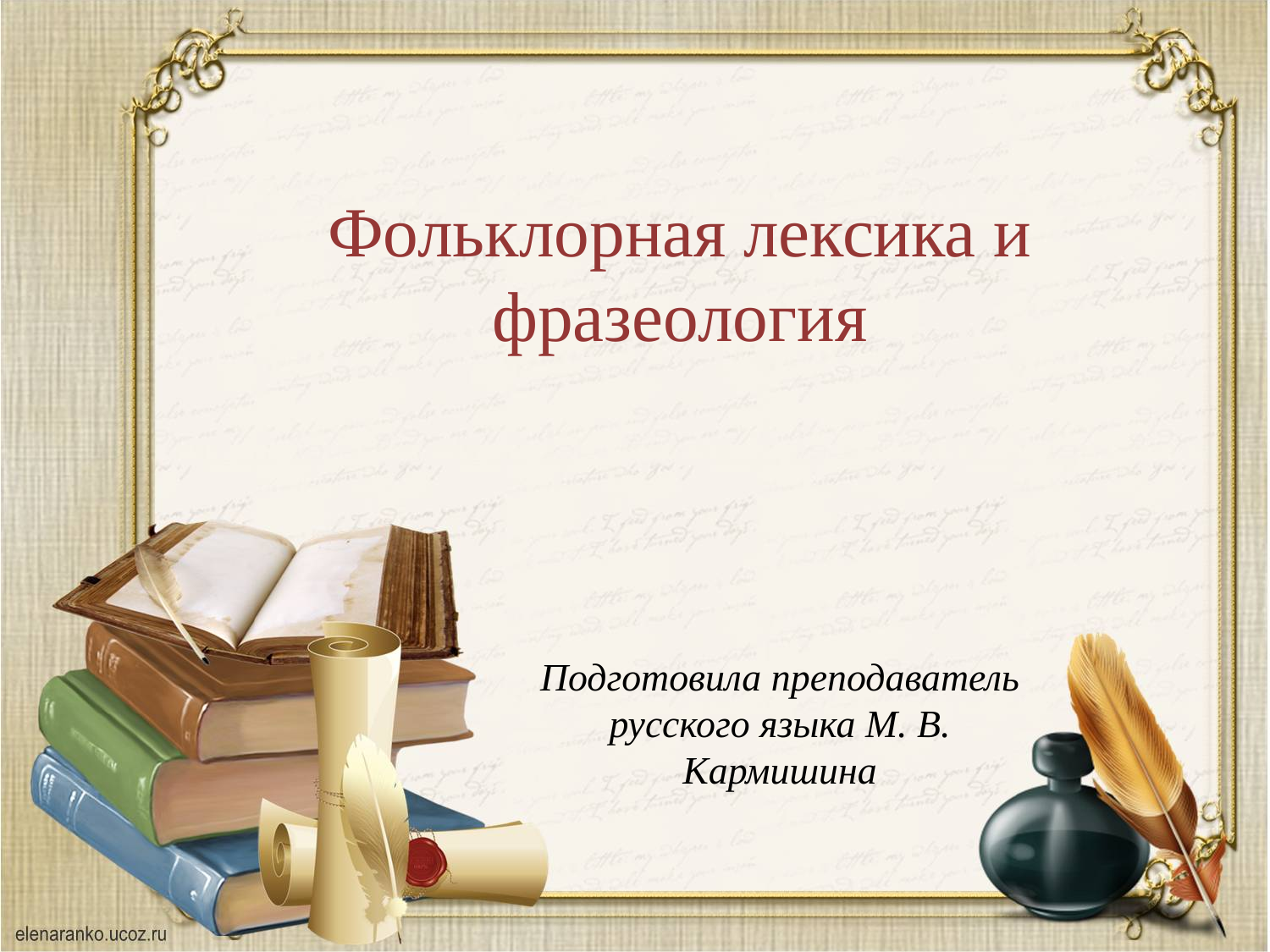

Фольклорная лексика и фразеология
Подготовила преподаватель русского языка М. В. Кармишина